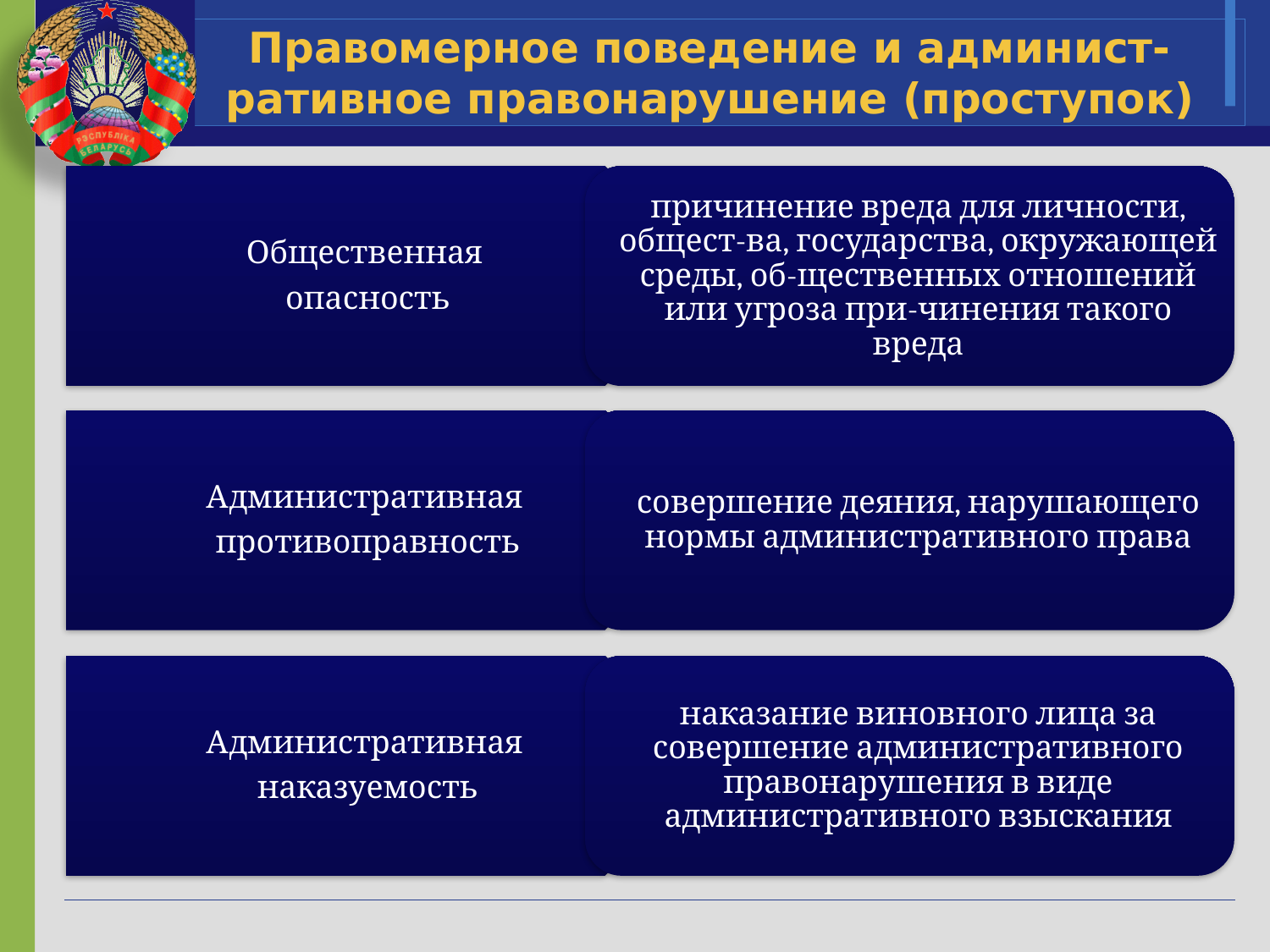

# Правомерное поведение и админист-ративное правонарушение (проступок)
Общественная
опасность
причинение вреда для личности, общест-ва, государства, окружающей среды, об-щественных отношений или угроза при-чинения такого вреда
Административная
противоправность
совершение деяния, нарушающего нормы административного права
Административная
наказуемость
наказание виновного лица за совершение административного правонарушения в виде административного взыскания